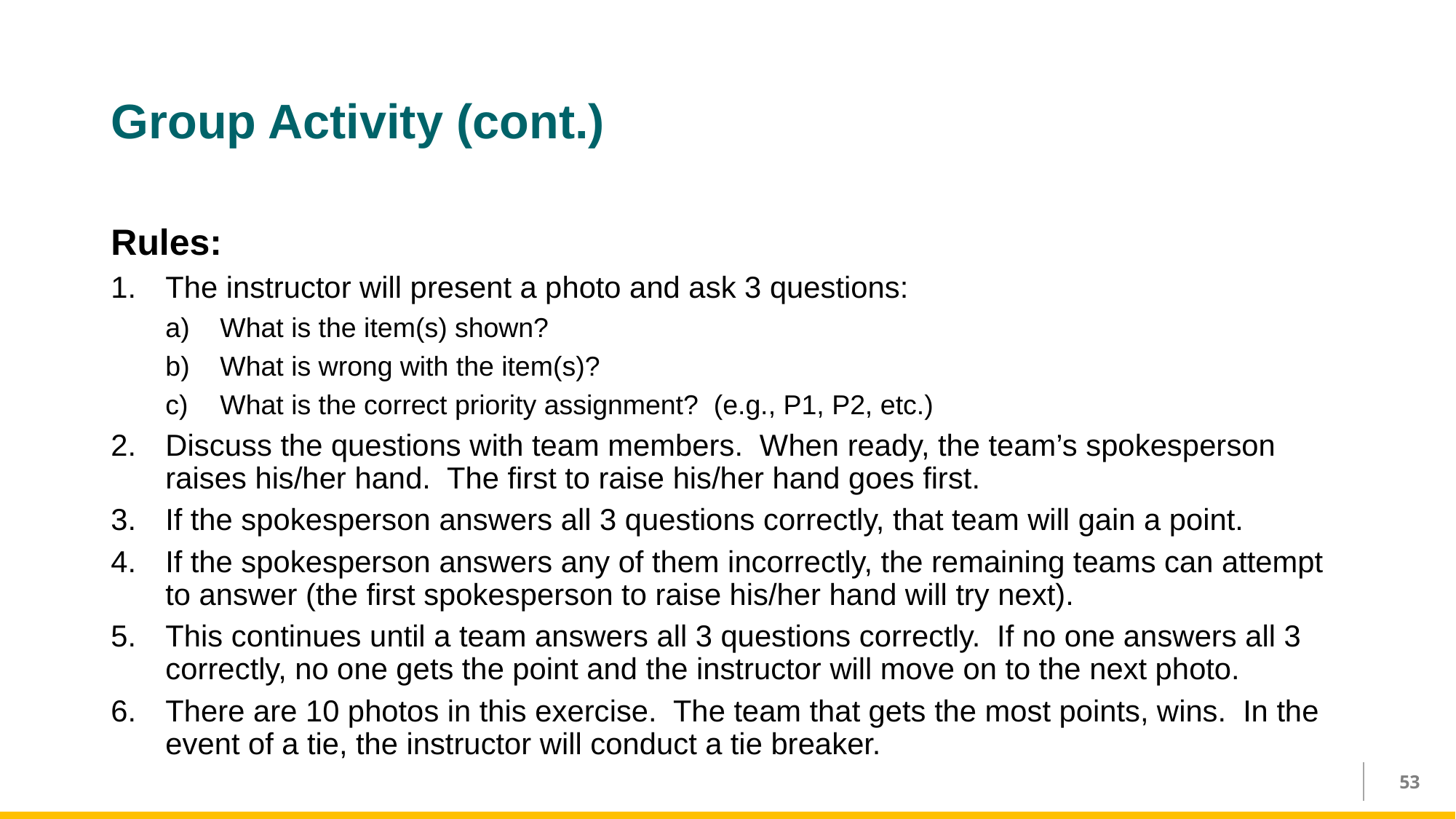

# Group Activity (cont.)
Rules:
The instructor will present a photo and ask 3 questions:
What is the item(s) shown?
What is wrong with the item(s)?
What is the correct priority assignment?  (e.g., P1, P2, etc.)
Discuss the questions with team members.  When ready, the team’s spokesperson raises his/her hand.  The first to raise his/her hand goes first.
If the spokesperson answers all 3 questions correctly, that team will gain a point.
If the spokesperson answers any of them incorrectly, the remaining teams can attempt to answer (the first spokesperson to raise his/her hand will try next).
This continues until a team answers all 3 questions correctly.  If no one answers all 3 correctly, no one gets the point and the instructor will move on to the next photo.
There are 10 photos in this exercise.  The team that gets the most points, wins.  In the event of a tie, the instructor will conduct a tie breaker.